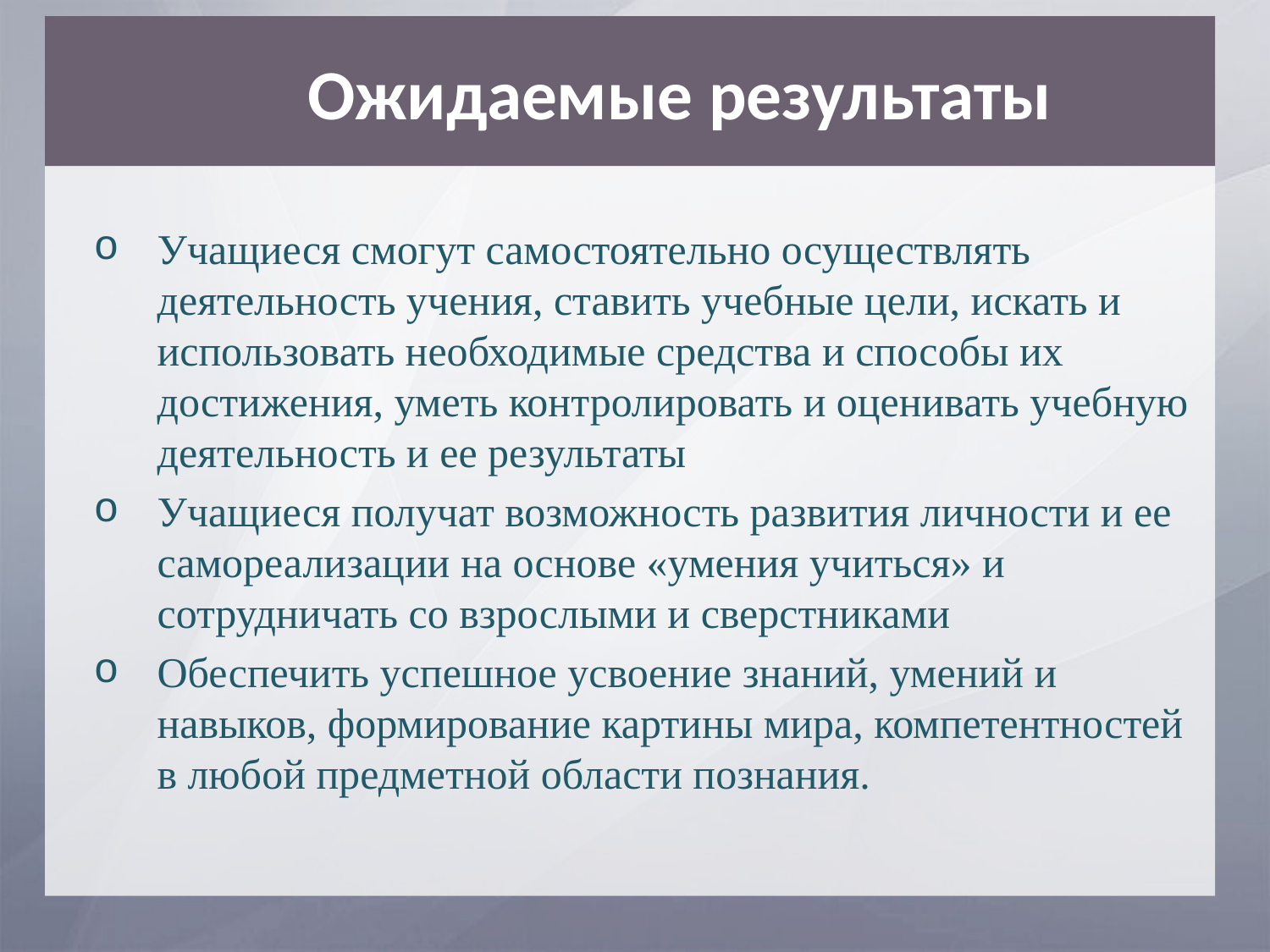

# Ожидаемые результаты

Учащиеся смогут самостоятельно осуществлять деятельность учения, ставить учебные цели, искать и использовать необходимые средства и способы их достижения, уметь контролировать и оценивать учебную деятельность и ее результаты
Учащиеся получат возможность развития личности и ее самореализации на основе «умения учиться» и сотрудничать со взрослыми и сверстниками
Обеспечить успешное усвоение знаний, умений и навыков, формирование картины мира, компетентностей в любой предметной области познания.